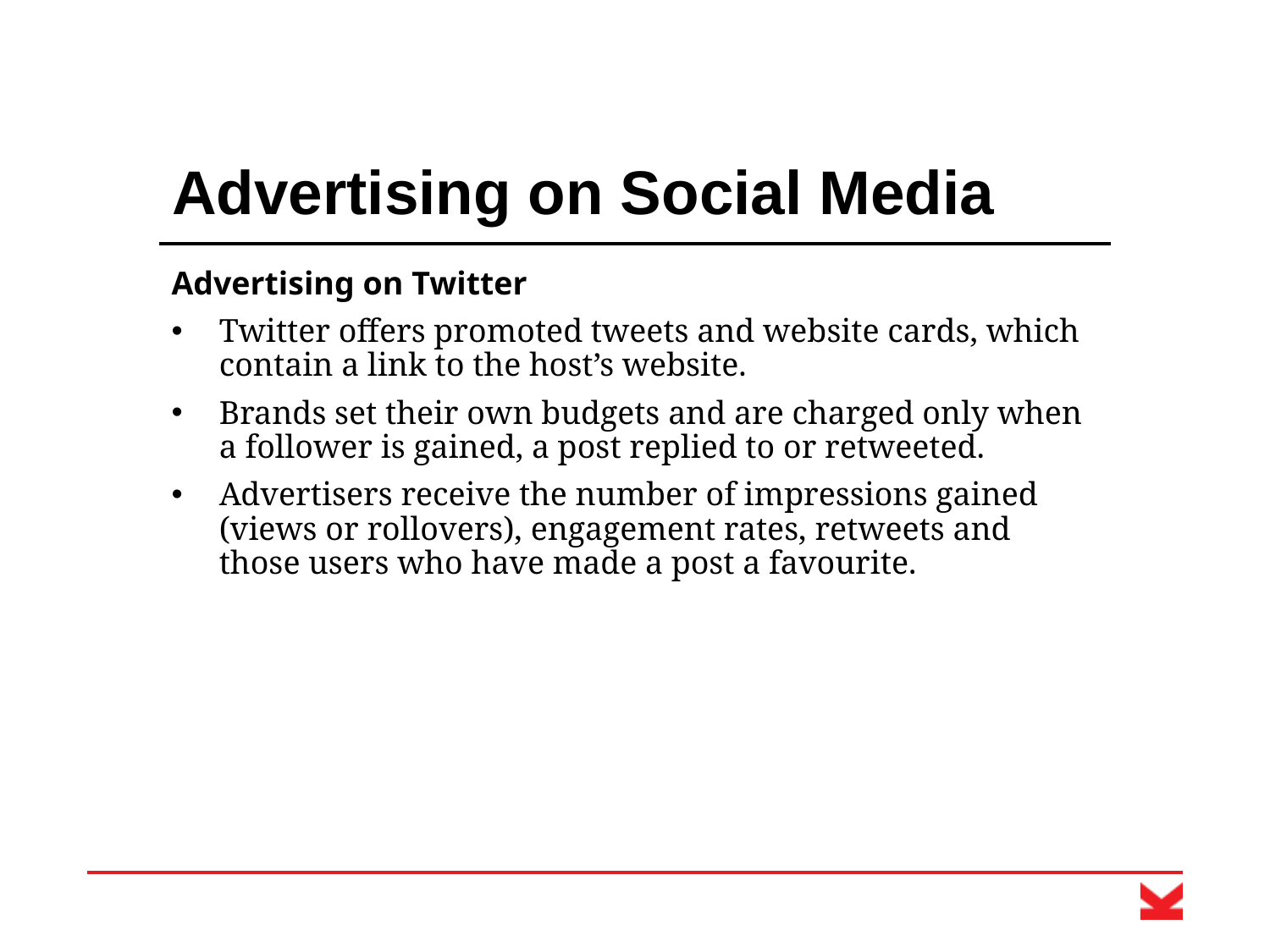

# Advertising on Social Media
Advertising on Twitter
Twitter offers promoted tweets and website cards, which contain a link to the host’s website.
Brands set their own budgets and are charged only when a follower is gained, a post replied to or retweeted.
Advertisers receive the number of impressions gained (views or rollovers), engagement rates, retweets and those users who have made a post a favourite.